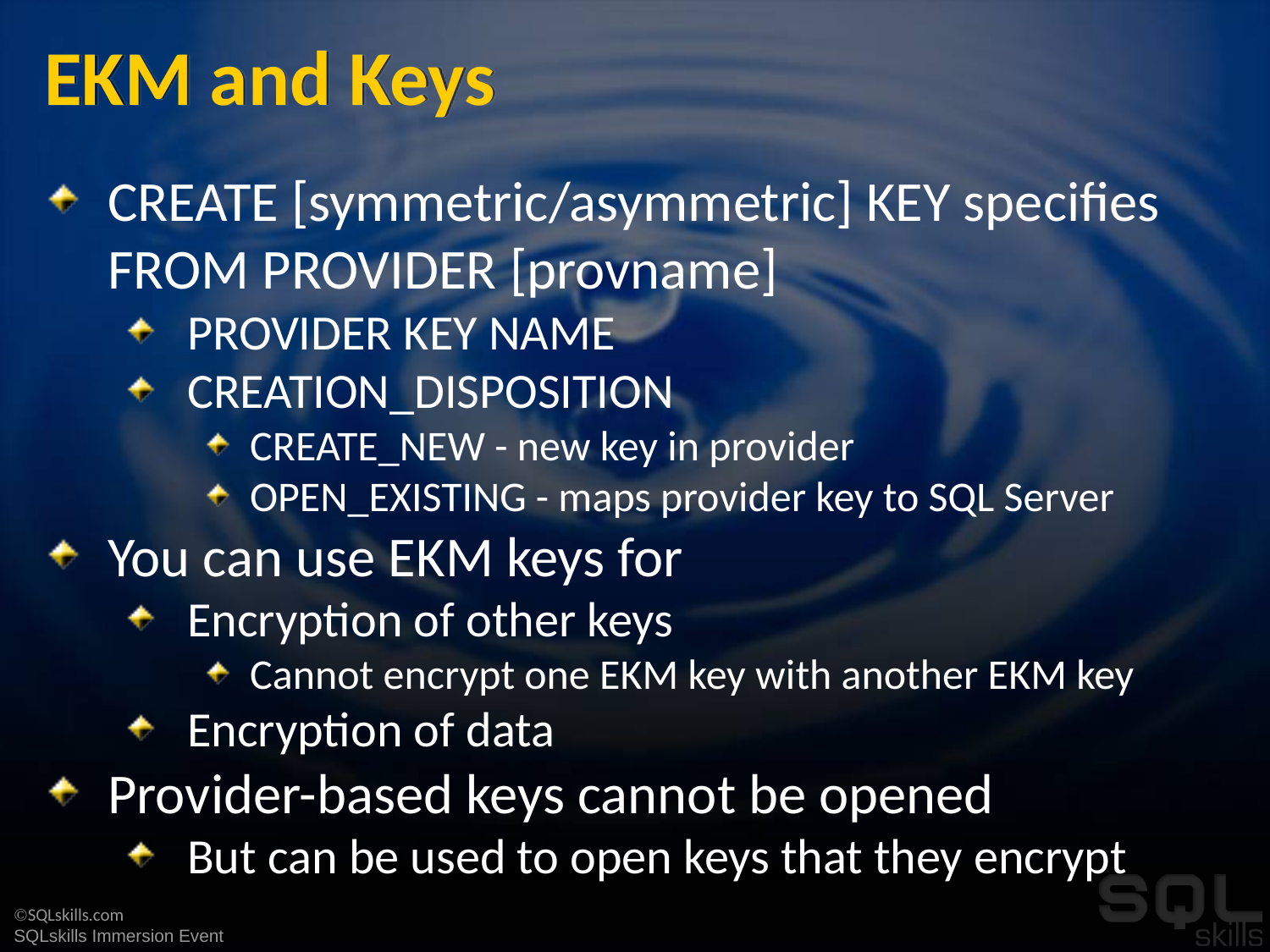

# EKM and Keys
CREATE [symmetric/asymmetric] KEY specifies FROM PROVIDER [provname]
PROVIDER KEY NAME
CREATION_DISPOSITION
CREATE_NEW - new key in provider
OPEN_EXISTING - maps provider key to SQL Server
You can use EKM keys for
Encryption of other keys
Cannot encrypt one EKM key with another EKM key
Encryption of data
Provider-based keys cannot be opened
But can be used to open keys that they encrypt